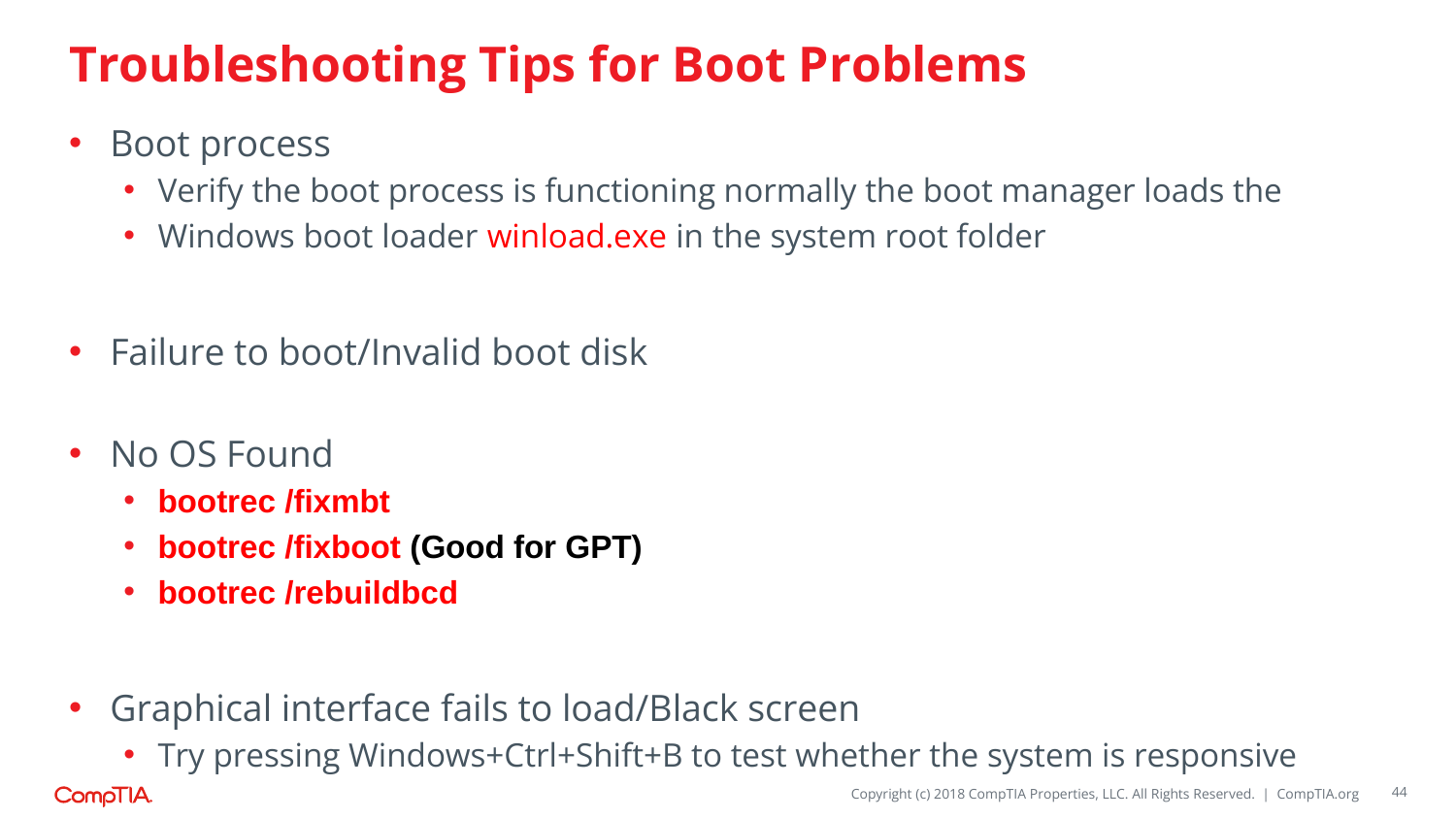

# Troubleshooting Tips for Boot Problems
Boot process
Verify the boot process is functioning normally the boot manager loads the
Windows boot loader winload.exe in the system root folder

Failure to boot/Invalid boot disk

No OS Found
bootrec /fixmbt
bootrec /fixboot (Good for GPT)
bootrec /rebuildbcd

Graphical interface fails to load/Black screen
Try pressing Windows+Ctrl+Shift+B to test whether the system is responsive

44